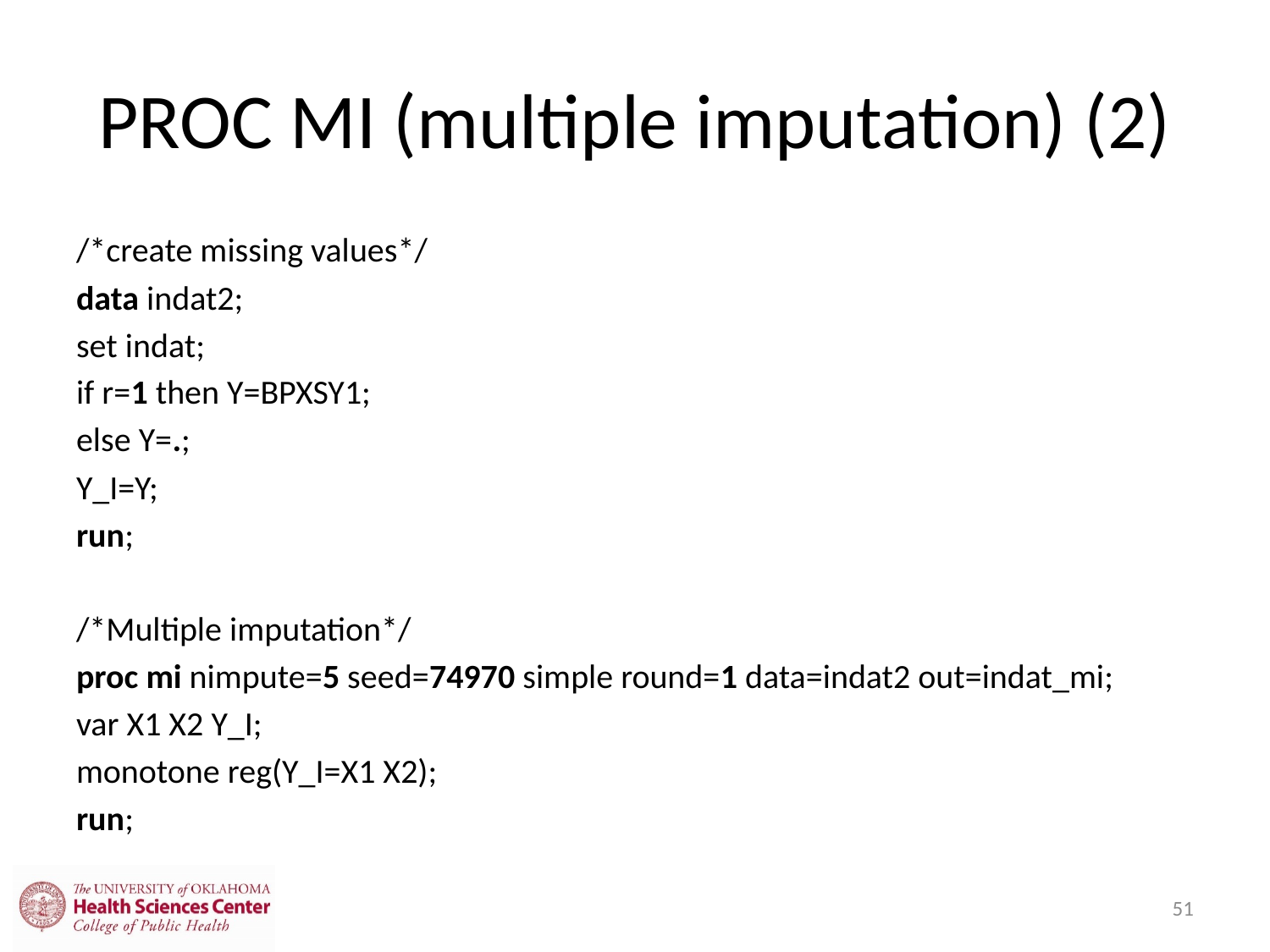

# PROC MI (multiple imputation) (2)
/*create missing values*/
data indat2;
set indat;
if r=1 then Y=BPXSY1;
else Y=.;
Y_I=Y;
run;

/*Multiple imputation*/
proc mi nimpute=5 seed=74970 simple round=1 data=indat2 out=indat_mi;
var X1 X2 Y_I;
monotone reg(Y_I=X1 X2);
run;
51